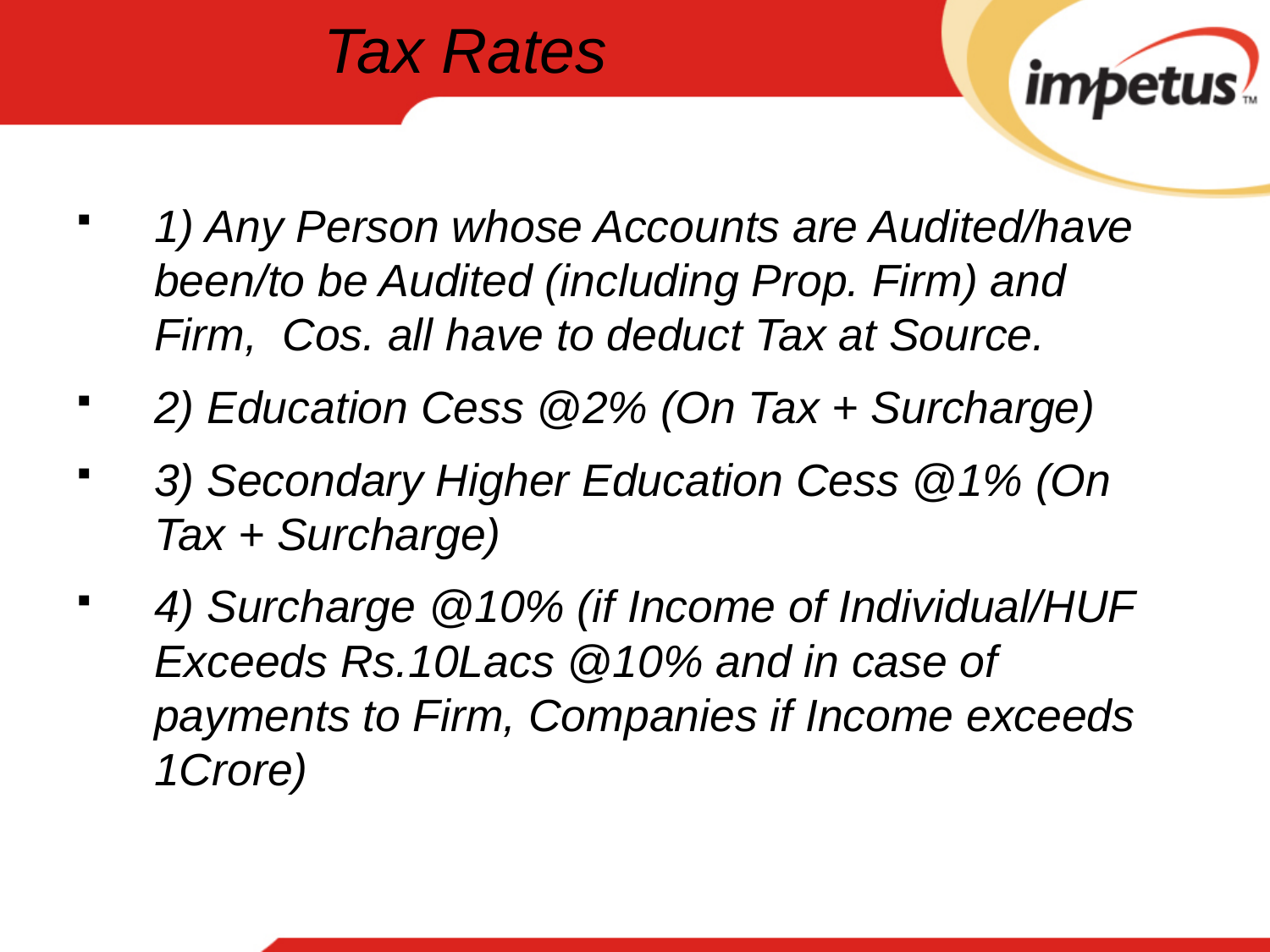

# Tax Rates
1) Any Person whose Accounts are Audited/have been/to be Audited (including Prop. Firm) and Firm,  Cos. all have to deduct Tax at Source.
2) Education Cess @2% (On Tax + Surcharge)
3) Secondary Higher Education Cess @1% (On Tax + Surcharge)
4) Surcharge @10% (if Income of Individual/HUF Exceeds Rs.10Lacs @10% and in case of payments to Firm, Companies if Income exceeds 1Crore)